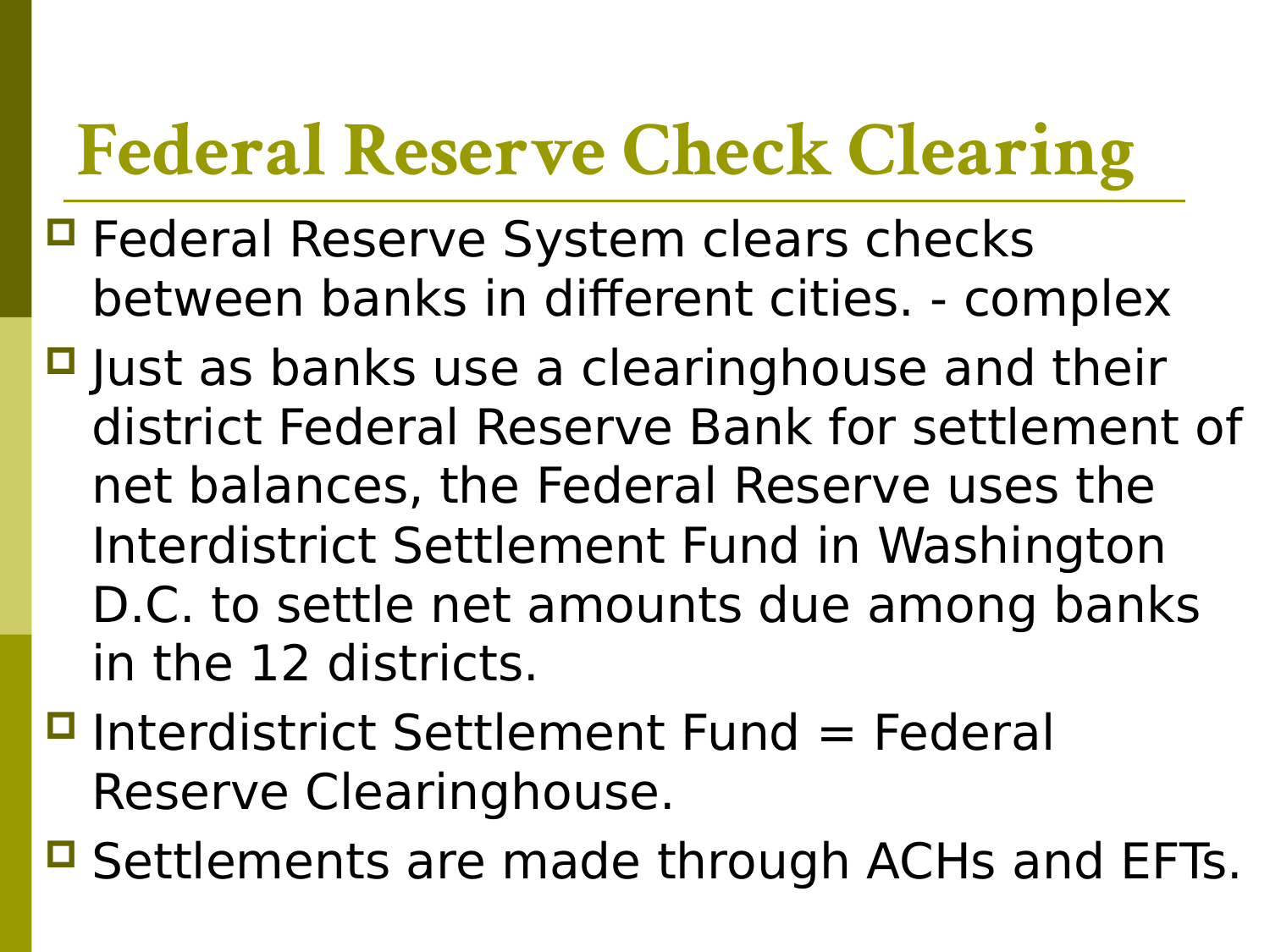

# Federal Reserve Check Clearing
Federal Reserve System clears checks between banks in different cities. - complex
Just as banks use a clearinghouse and their district Federal Reserve Bank for settlement of net balances, the Federal Reserve uses the Interdistrict Settlement Fund in Washington D.C. to settle net amounts due among banks in the 12 districts.
Interdistrict Settlement Fund = Federal Reserve Clearinghouse.
Settlements are made through ACHs and EFTs.